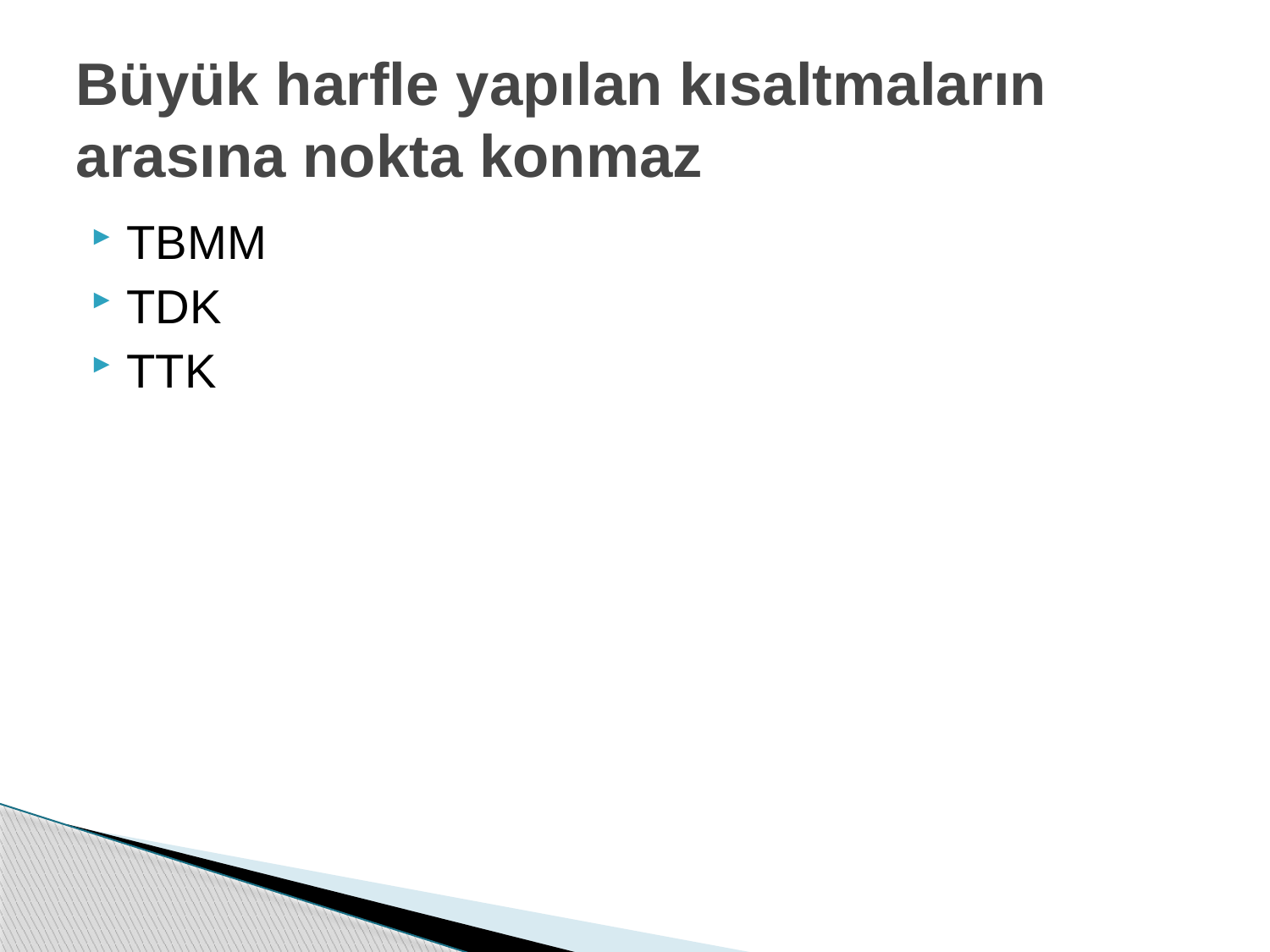

# Büyük harfle yapılan kısaltmaların arasına nokta konmaz
TBMM
TDK
TTK